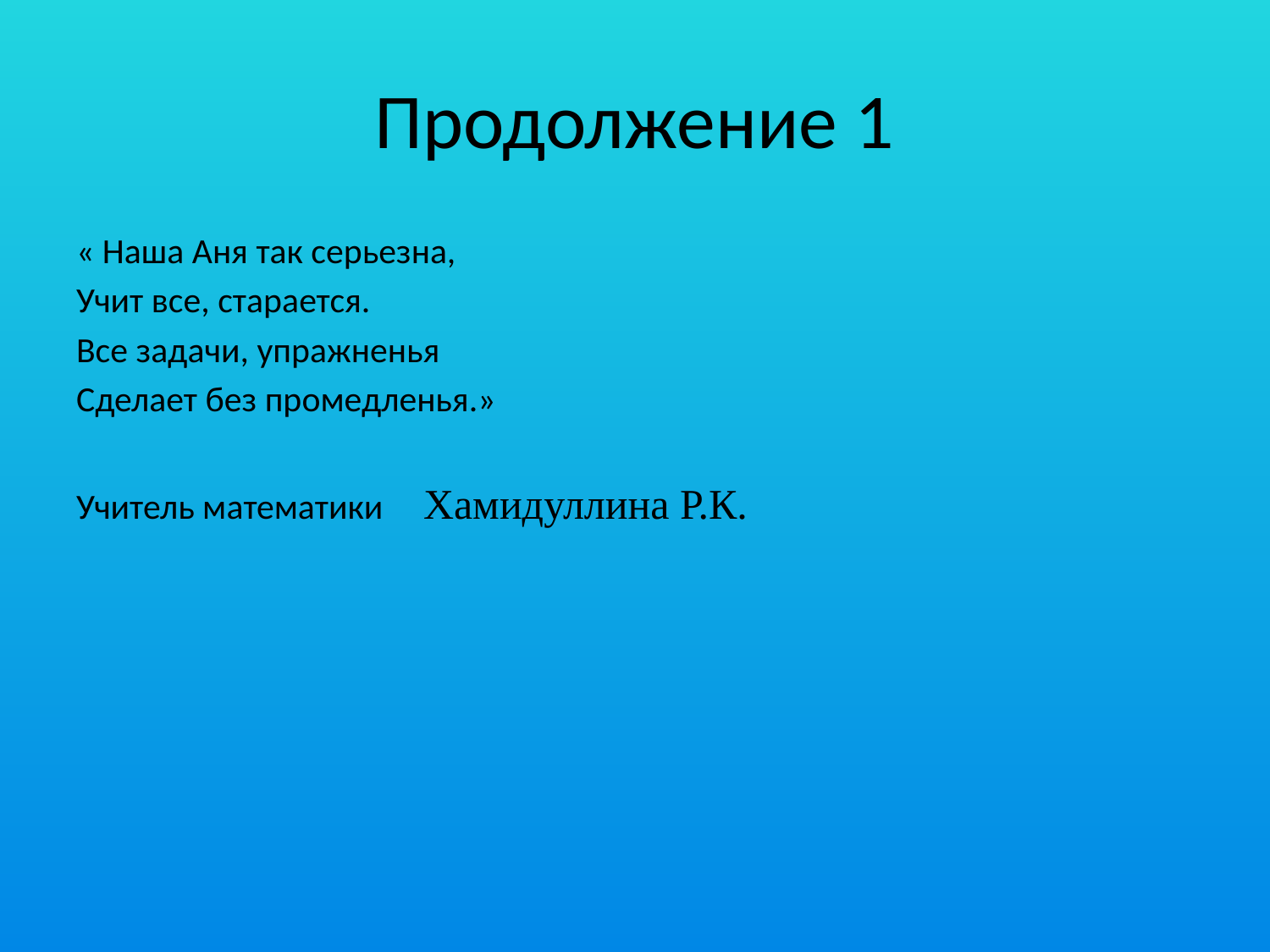

# Продолжение 1
« Наша Аня так серьезна,
Учит все, старается.
Все задачи, упражненья
Сделает без промедленья.»

Учитель математики     Хамидуллина Р.К.